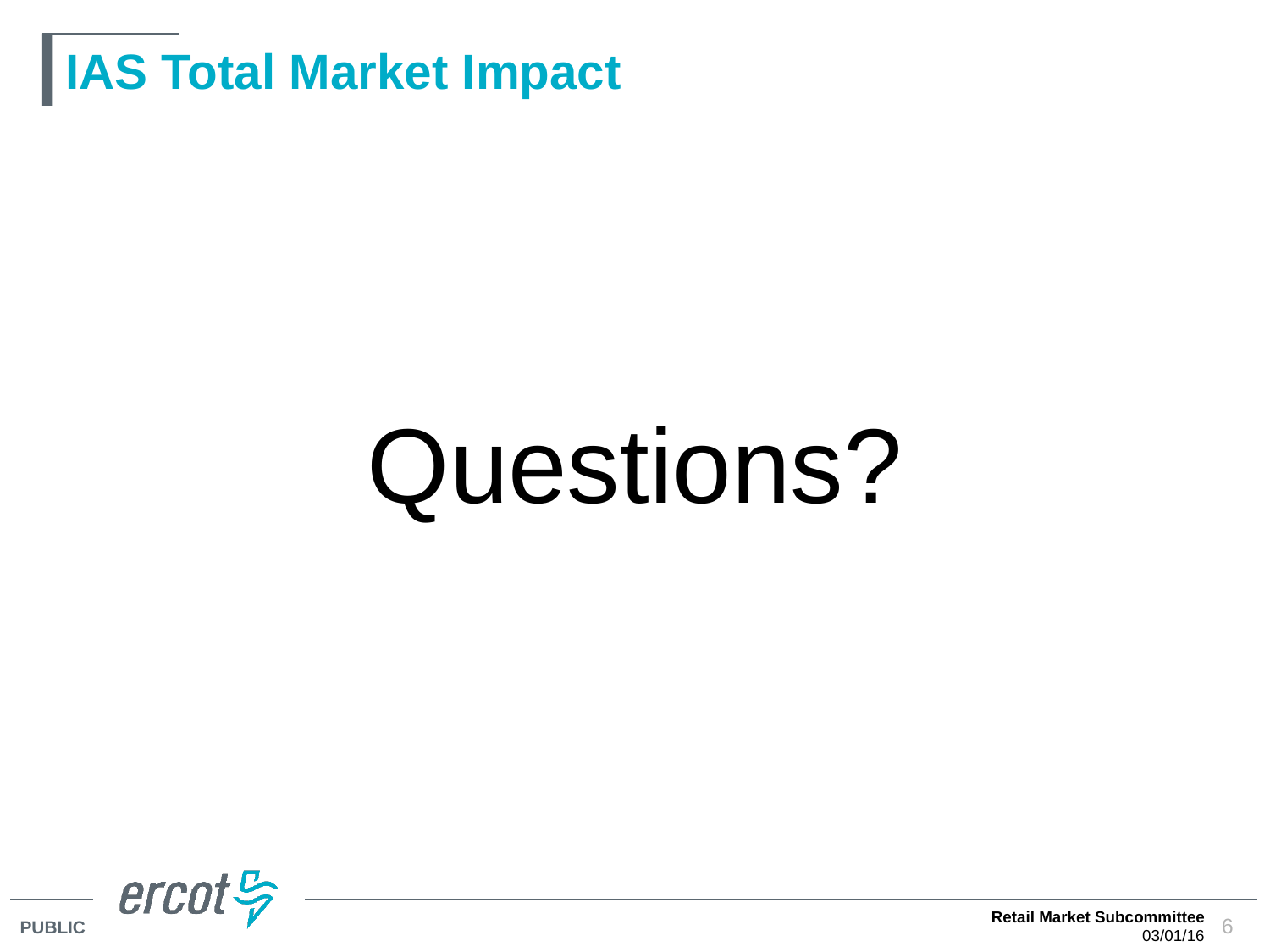

# IAS Total Market Impact

Questions?

Retail Market Subcommittee
03/01/16
6